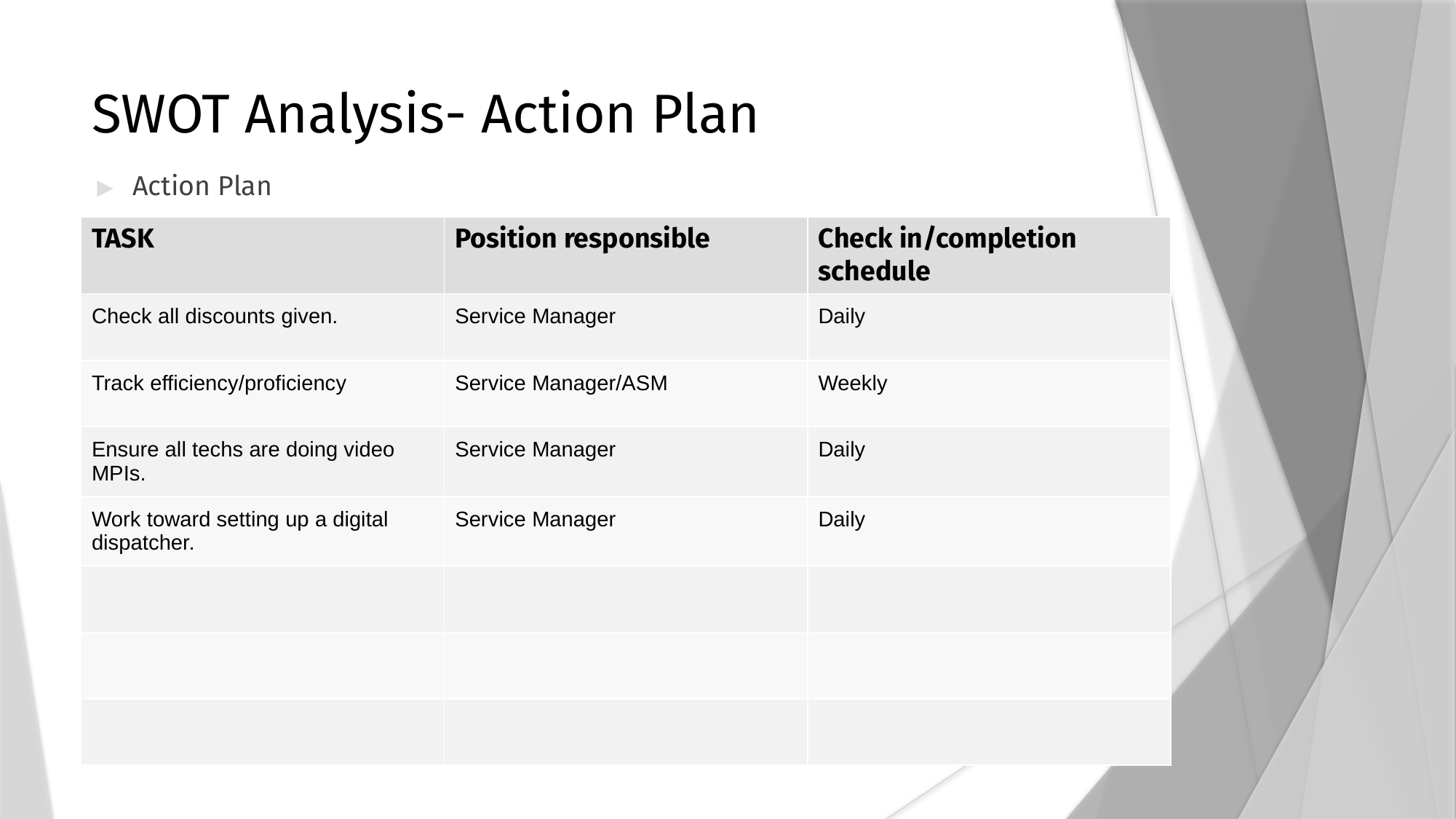

SWOT Analysis- Action Plan
Action Plan

| TASK | Position responsible | Check in/completion schedule |
| --- | --- | --- |
| Check all discounts given. | Service Manager | Daily |
| Track efficiency/proficiency | Service Manager/ASM | Weekly |
| Ensure all techs are doing video MPIs. | Service Manager | Daily |
| Work toward setting up a digital dispatcher. | Service Manager | Daily |
|  |  |  |
|  |  |  |
|  |  |  |